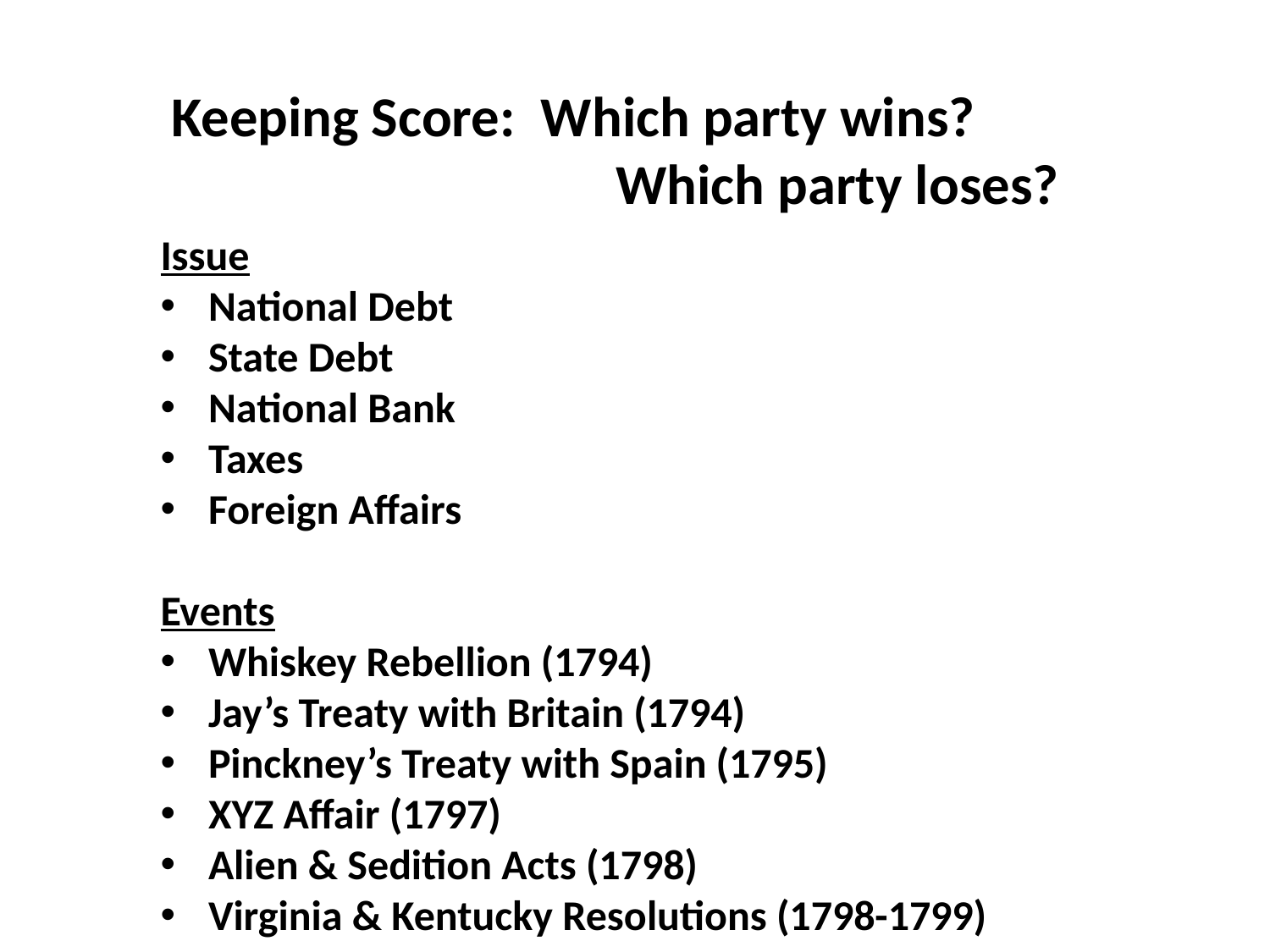

Keeping Score:  Which party wins?
			     Which party loses?
Issue
National Debt
State Debt
National Bank
Taxes
Foreign Affairs

Events
Whiskey Rebellion (1794)
Jay’s Treaty with Britain (1794)
Pinckney’s Treaty with Spain (1795)
XYZ Affair (1797)
Alien & Sedition Acts (1798)
Virginia & Kentucky Resolutions (1798-1799)